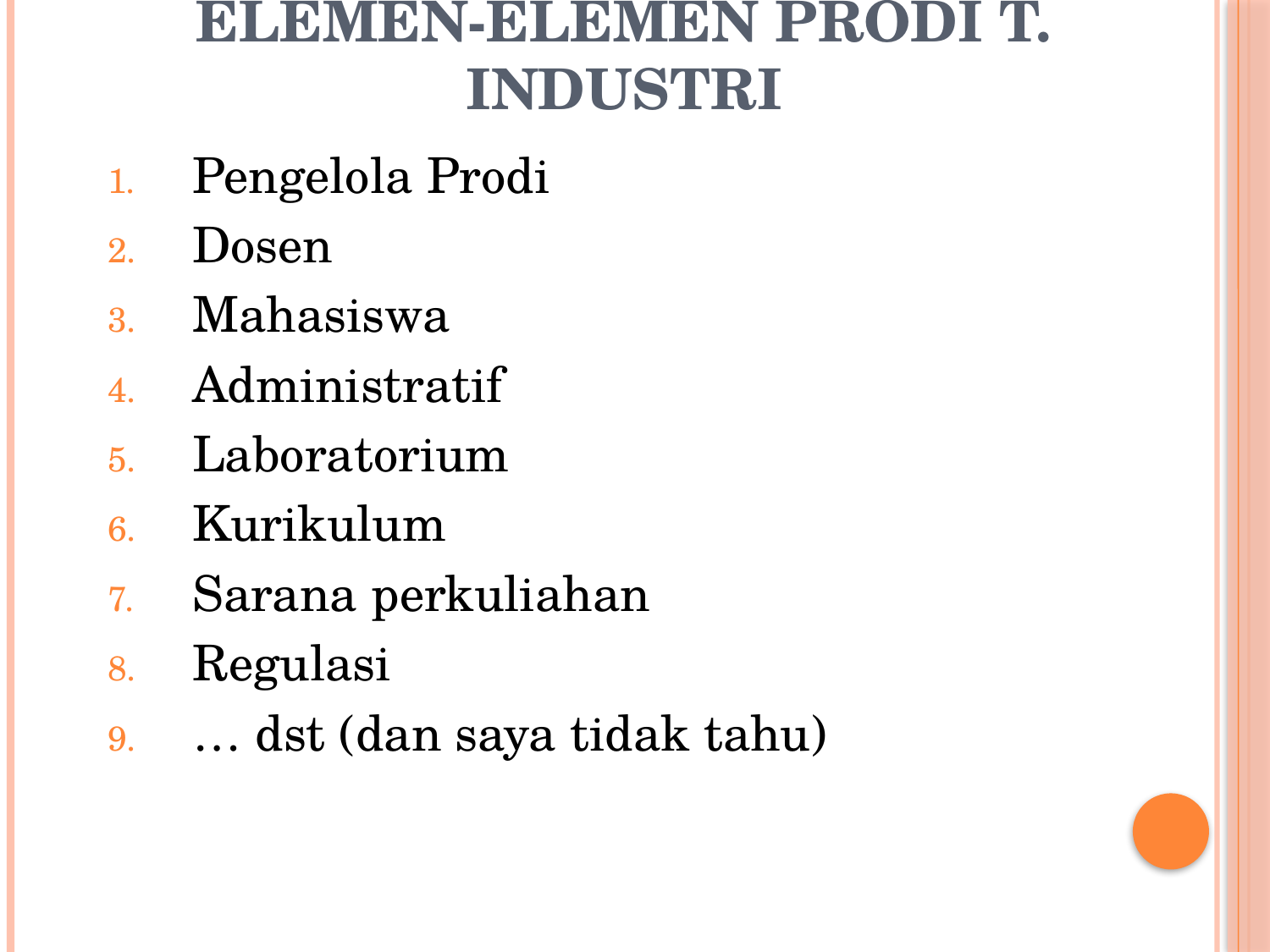

# Elemen-elemen Prodi T. Industri
Pengelola Prodi
Dosen
Mahasiswa
Administratif
Laboratorium
Kurikulum
Sarana perkuliahan
Regulasi
… dst (dan saya tidak tahu)